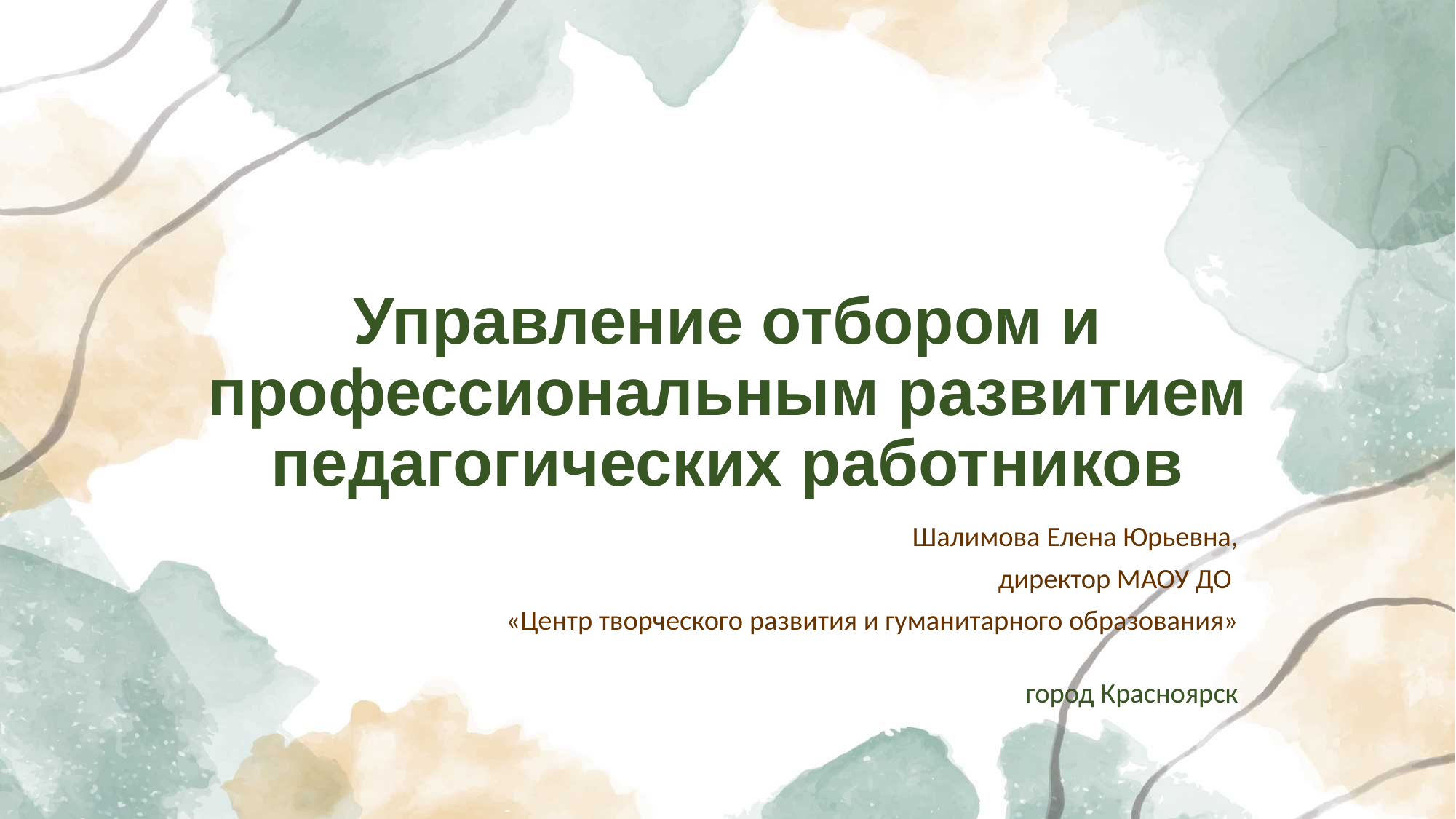

# Управление отбором и профессиональным развитием педагогических работников
Шалимова Елена Юрьевна,
директор МАОУ ДО
«Центр творческого развития и гуманитарного образования»
город Красноярск